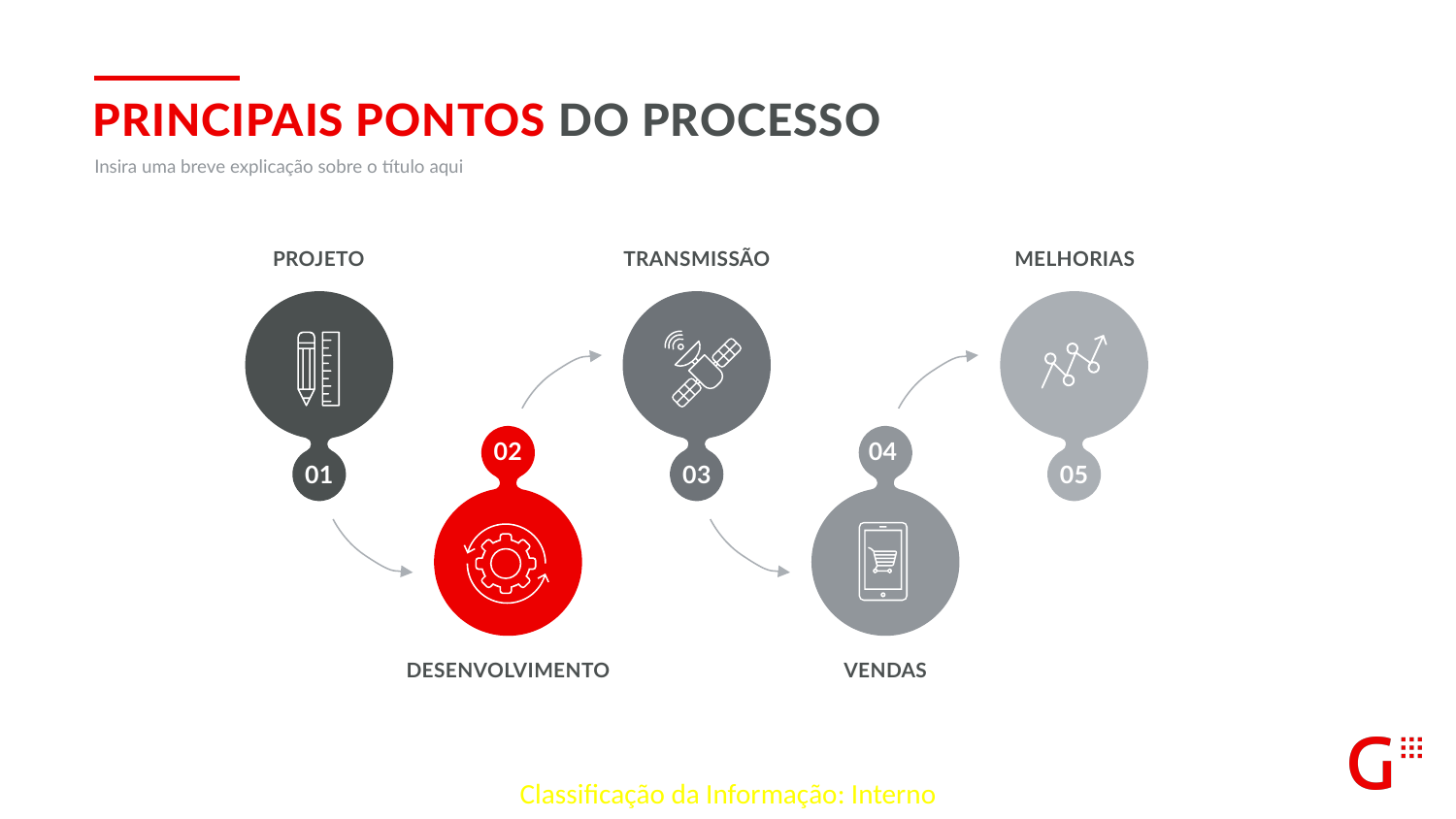

Principais pontos do processo
Insira uma breve explicação sobre o título aqui
projeto
transmissão
melhorias

02
04
01
03
05

desenvolvimento
vendas